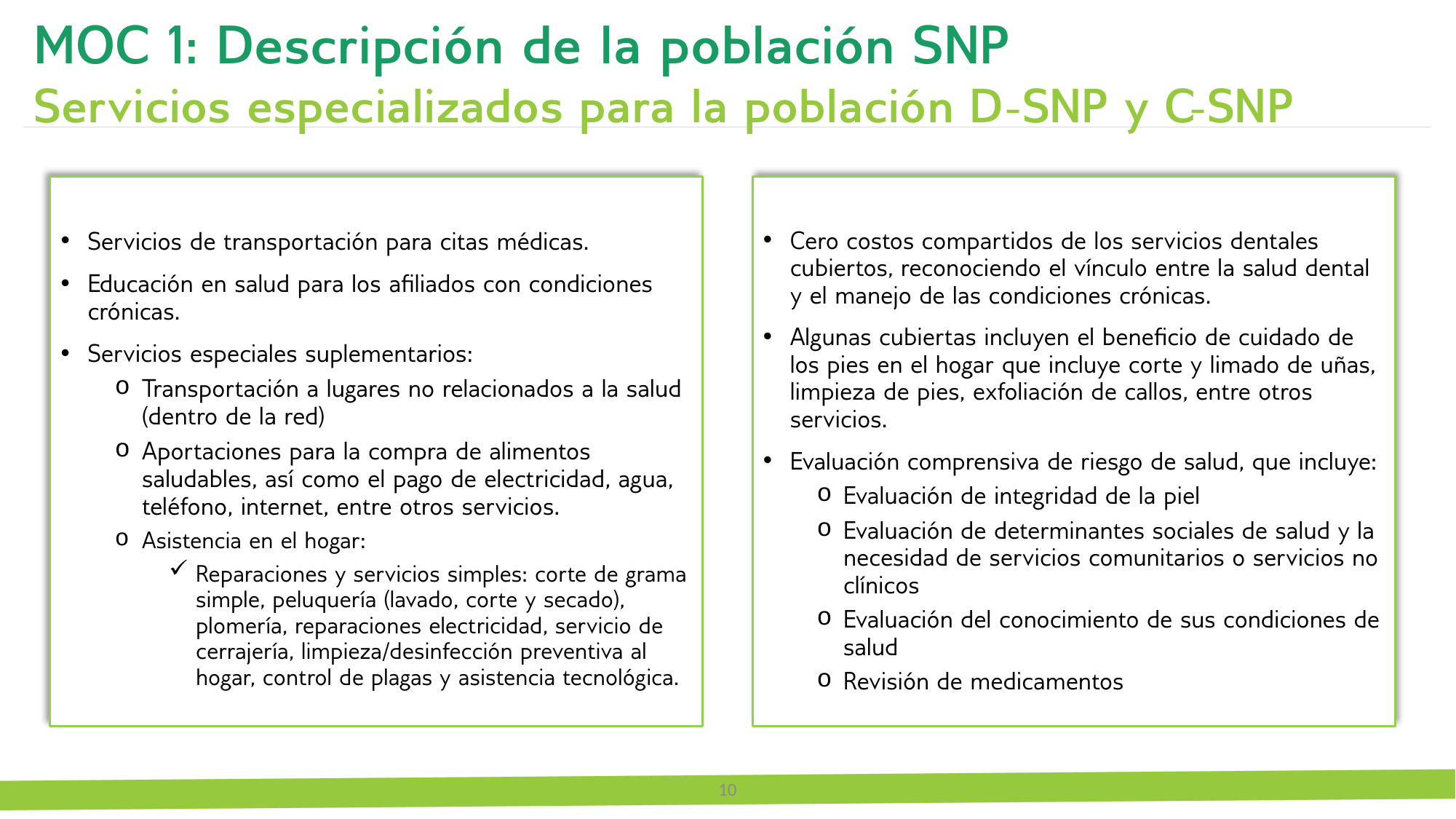

MOC 1: Descripción de la población SNP
Servicios especializados para la población D-SNP y C-SNP

Servicios de transportación para citas médicas.
Educación en salud para los afiliados con condiciones crónicas.
Servicios especiales suplementarios:
Transportación a lugares no relacionados a la salud (dentro de la red)
Aportaciones para la compra de alimentos saludables, así como el pago de electricidad, agua, teléfono, internet, entre otros servicios.
Asistencia en el hogar:
Reparaciones y servicios simples: corte de grama simple, peluquería (lavado, corte y secado), plomería, reparaciones electricidad, servicio de cerrajería, limpieza/desinfección preventiva al hogar, control de plagas y asistencia tecnológica.

Cero costos compartidos de los servicios dentales cubiertos, reconociendo el vínculo entre la salud dental y el manejo de las condiciones crónicas.
Algunas cubiertas incluyen el beneficio de cuidado de los pies en el hogar que incluye corte y limado de uñas, limpieza de pies, exfoliación de callos, entre otros servicios.
Evaluación comprensiva de riesgo de salud, que incluye:
Evaluación de integridad de la piel
Evaluación de determinantes sociales de salud y la necesidad de servicios comunitarios o servicios no clínicos
Evaluación del conocimiento de sus condiciones de salud
Revisión de medicamentos
10